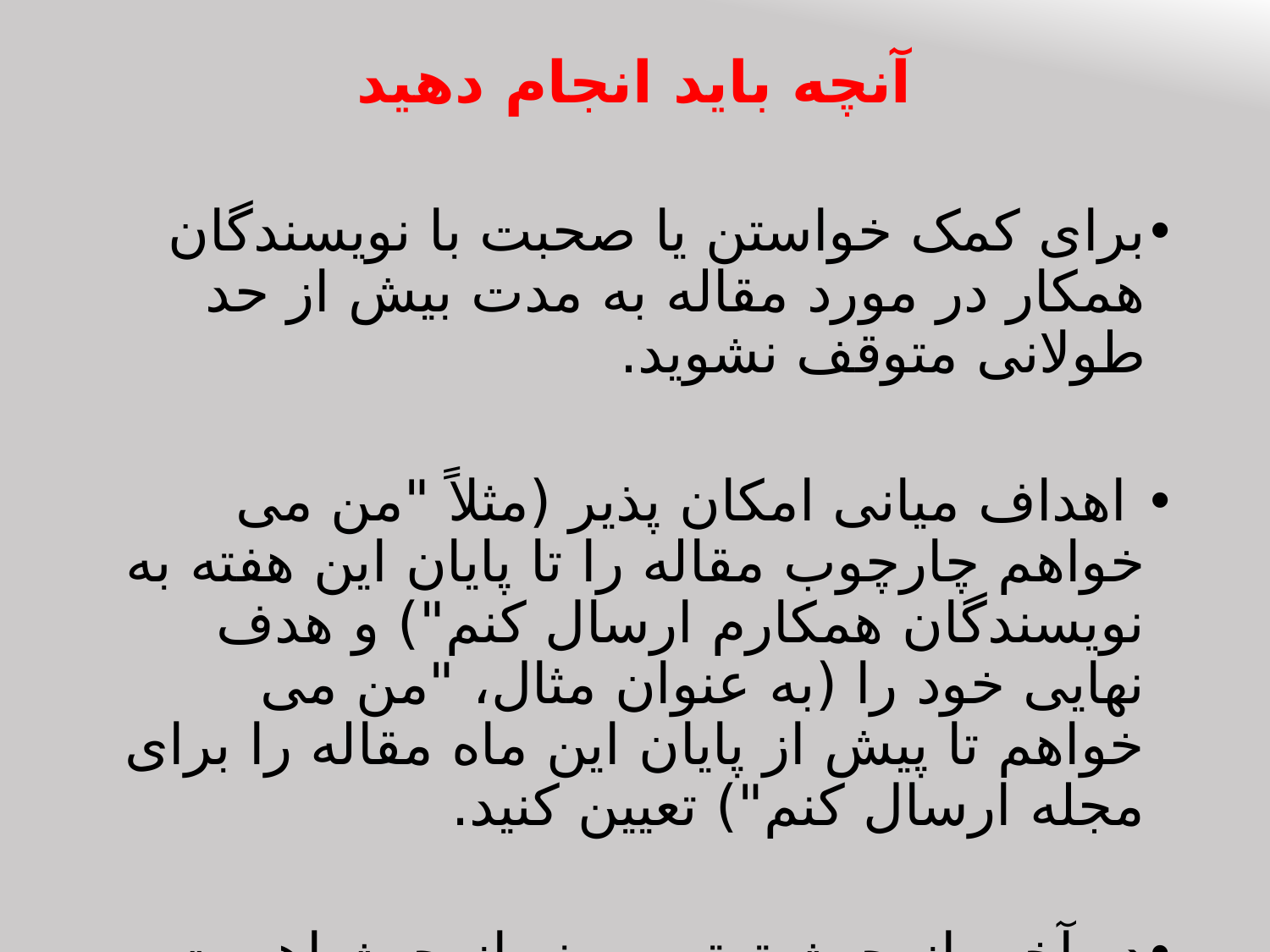

# آنچه باید انجام دهید
برای کمک خواستن یا صحبت با نویسندگان همکار در مورد مقاله به مدت بیش از حد طولانی متوقف نشوید.

 اهداف میانی امکان پذیر (مثلاً "من می خواهم چارچوب مقاله را تا پایان این هفته به نویسندگان همکارم ارسال کنم") و هدف نهایی خود را (به عنوان مثال، "من می خواهم تا پیش از پایان این ماه مقاله را برای مجله ارسال کنم") تعیین کنید.

در آخر، از حیث ترتیب و نه از حیث اهمیت، برای رسیدن به اهداف میانی و نهایی به خودتان پاداش بدهید!